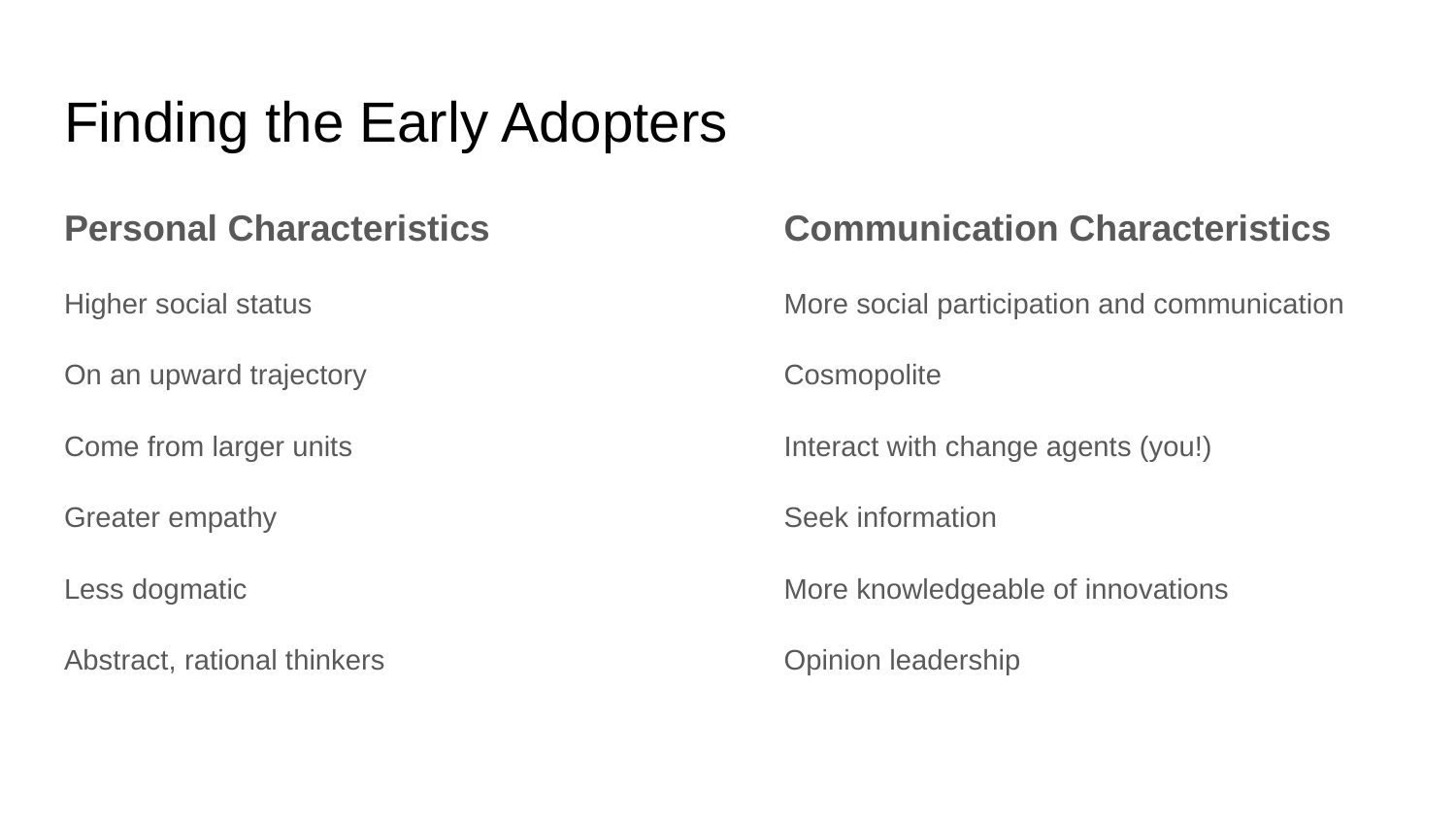

# Finding the Early Adopters
Personal Characteristics
Higher social status
On an upward trajectory
Come from larger units
Greater empathy
Less dogmatic
Abstract, rational thinkers
Communication Characteristics
More social participation and communication
Cosmopolite
Interact with change agents (you!)
Seek information
More knowledgeable of innovations
Opinion leadership